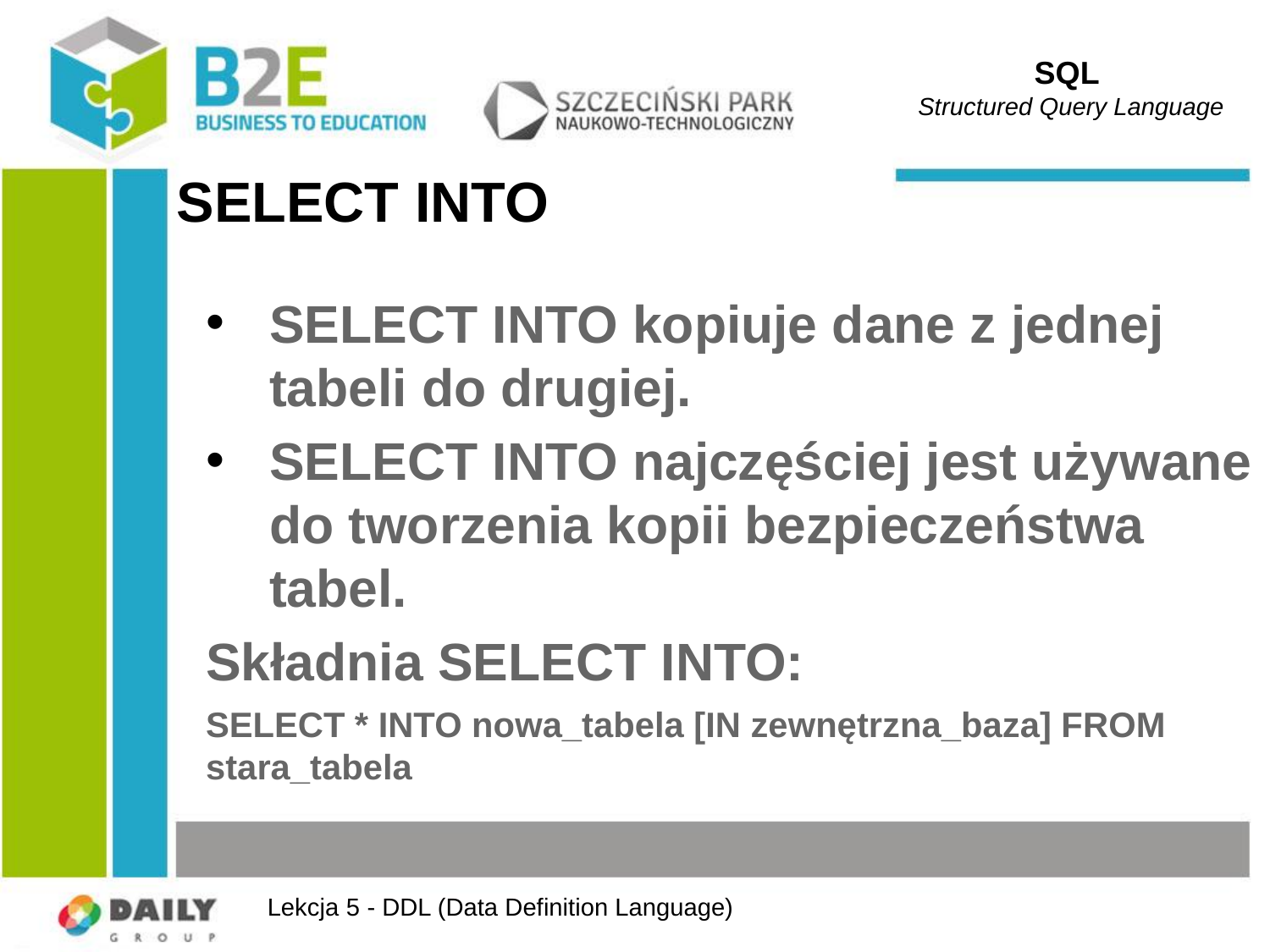

SQL
Structured Query Language
# SELECT INTO
SELECT INTO kopiuje dane z jednej tabeli do drugiej.
SELECT INTO najczęściej jest używane do tworzenia kopii bezpieczeństwa tabel.
Składnia SELECT INTO:
SELECT * INTO nowa_tabela [IN zewnętrzna_baza] FROM stara_tabela
Lekcja 5 - DDL (Data Definition Language)